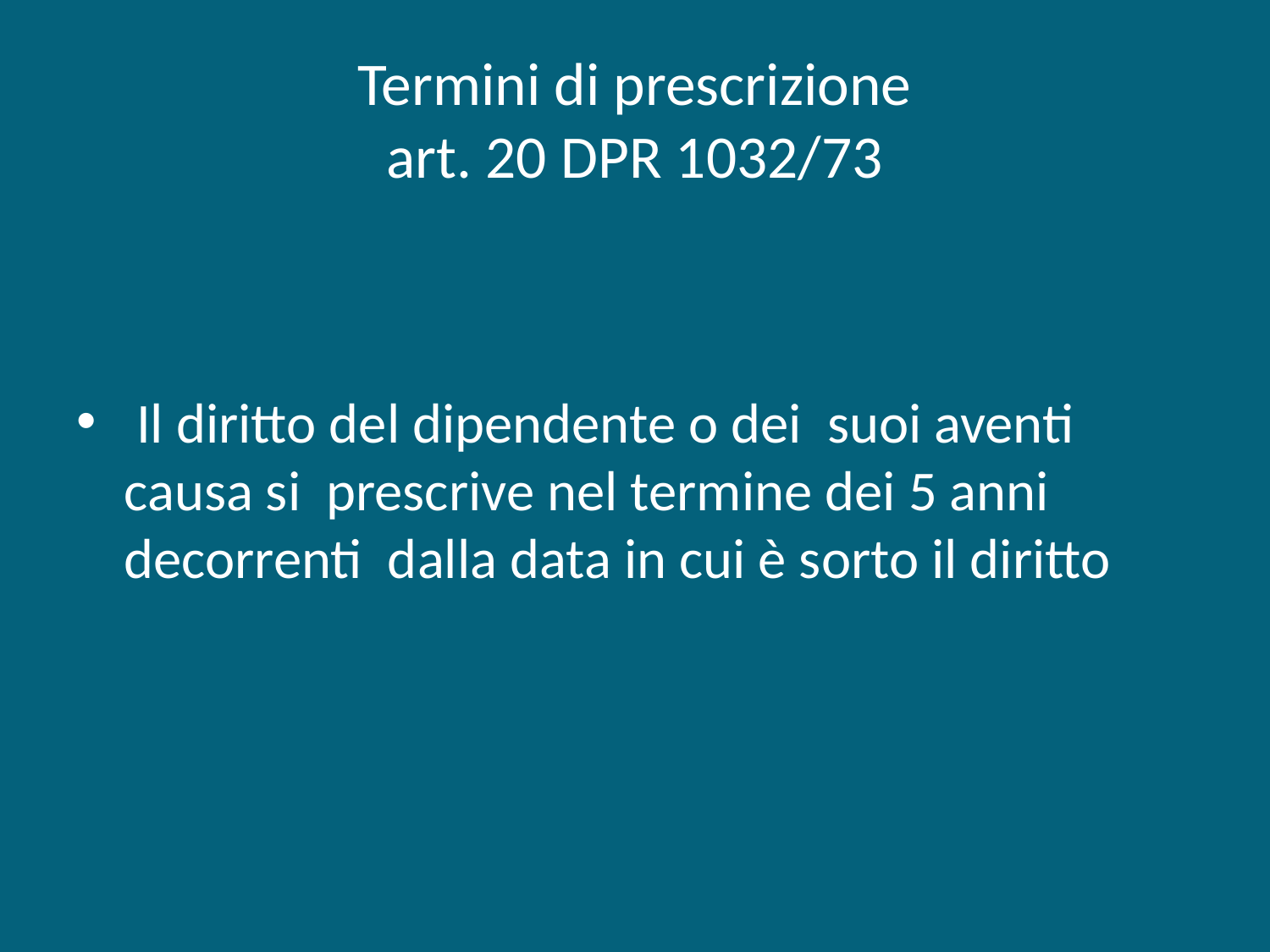

# Termini di prescrizione art. 20 DPR 1032/73

 Il diritto del dipendente o dei  suoi aventi causa si  prescrive nel termine dei 5 anni decorrenti  dalla data in cui è sorto il diritto